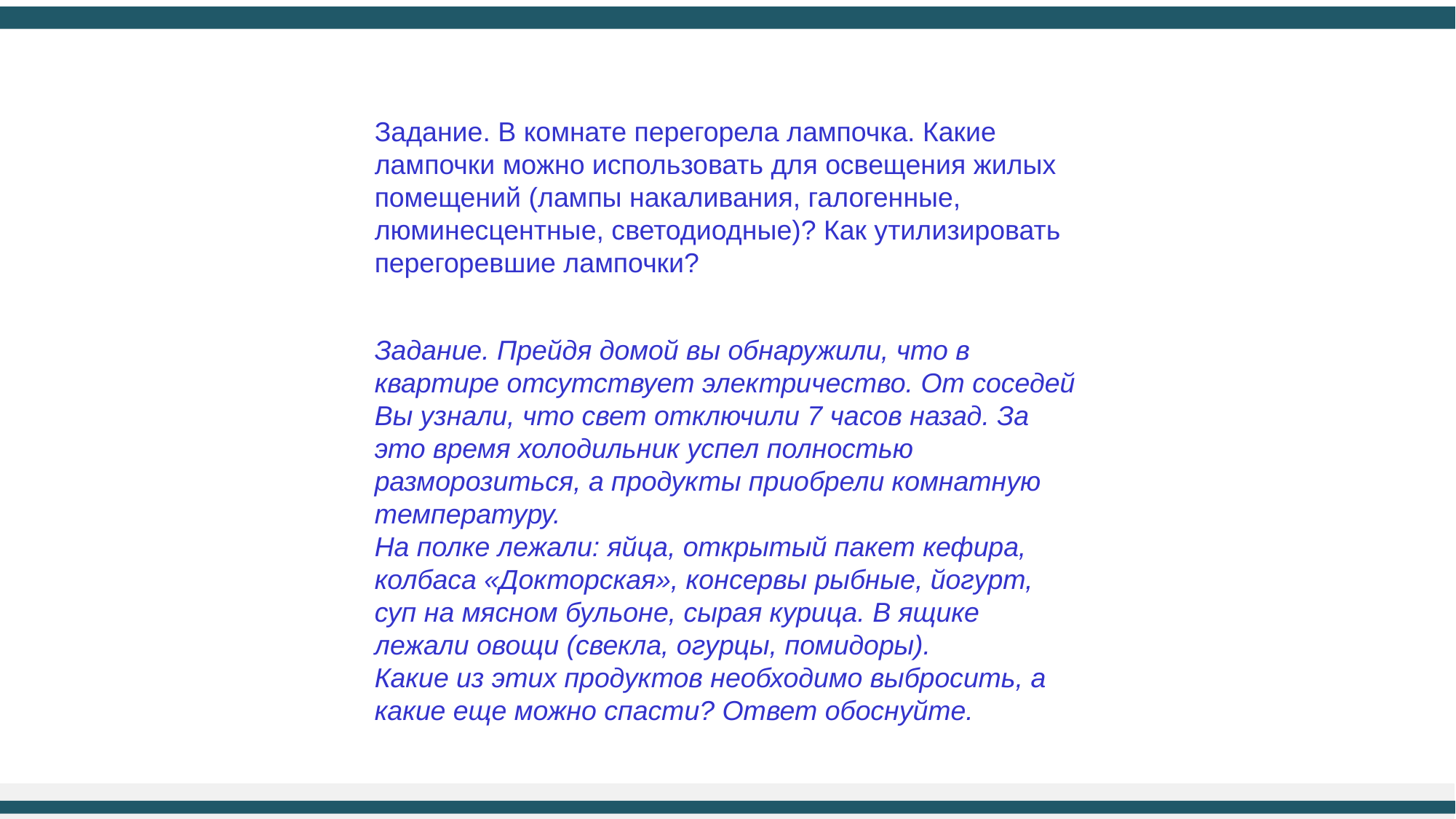

Задание. В комнате перегорела лампочка. Какие лампочки можно использовать для освещения жилых помещений (лампы накаливания, галогенные, люминесцентные, светодиодные)? Как утилизировать перегоревшие лампочки?
Задание. Прейдя домой вы обнаружили, что в квартире отсутствует электричество. От соседей Вы узнали, что свет отключили 7 часов назад. За это время холодильник успел полностью разморозиться, а продукты приобрели комнатную температуру.
На полке лежали: яйца, открытый пакет кефира, колбаса «Докторская», консервы рыбные, йогурт, суп на мясном бульоне, сырая курица. В ящике лежали овощи (свекла, огурцы, помидоры).
Какие из этих продуктов необходимо выбросить, а какие еще можно спасти? Ответ обоснуйте.